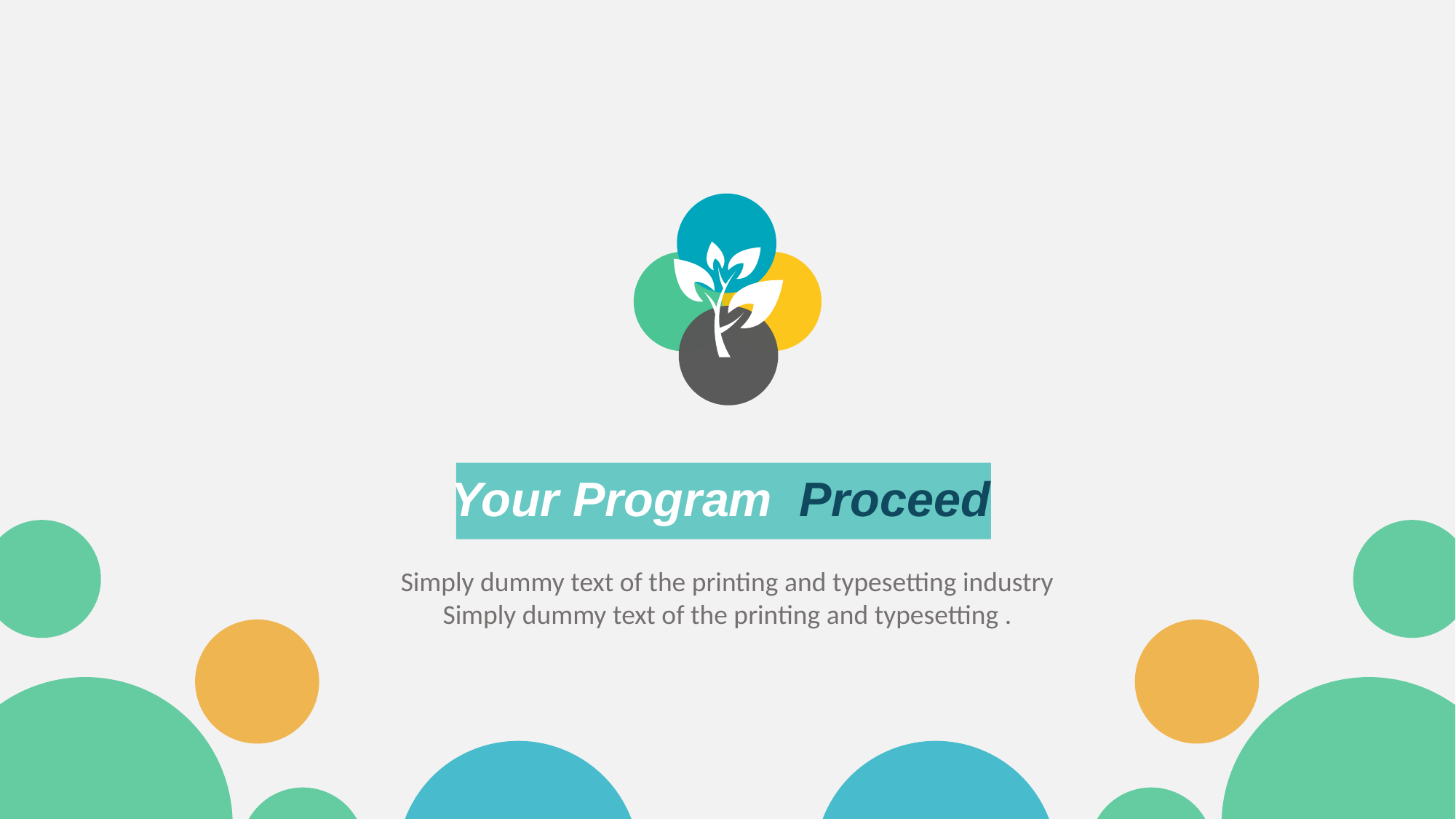

Your Program  Proceed

Simply dummy text of the printing and typesetting industry Simply dummy text of the printing and typesetting .